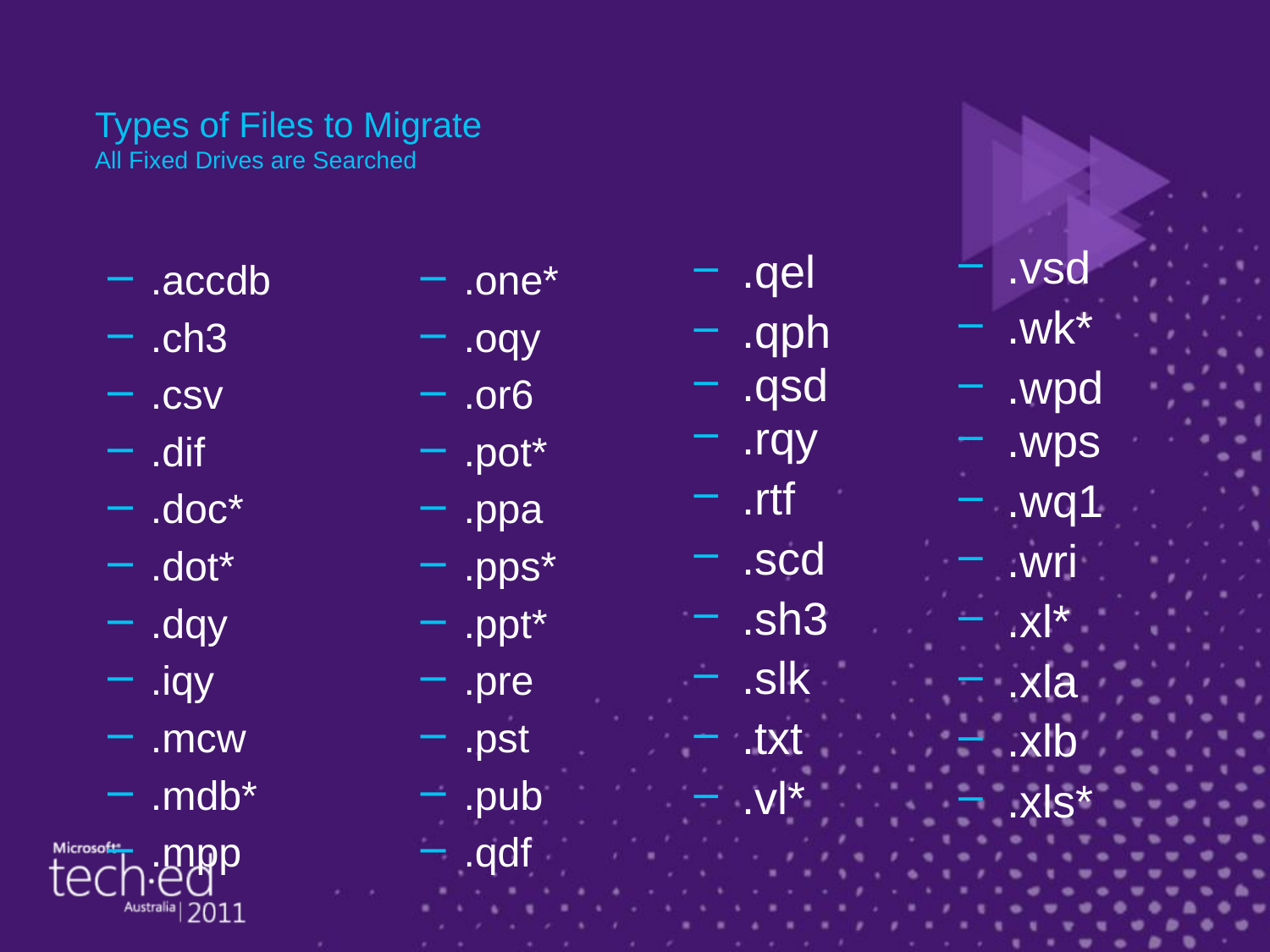

# Types of Files to Migrate All Fixed Drives are Searched
.vsd
.wk*
.wpd
.wps
.wq1
.wri
.xl*
.xla
.xlb
.xls*
.qel
.qph
.qsd
.rqy
.rtf
.scd
.sh3
.slk
.txt
.vl*
.accdb
.ch3
.csv
.dif
.doc*
.dot*
.dqy
.iqy
.mcw
.mdb*
.mpp
.one*
.oqy
.or6
.pot*
.ppa
.pps*
.ppt*
.pre
.pst
.pub
.qdf